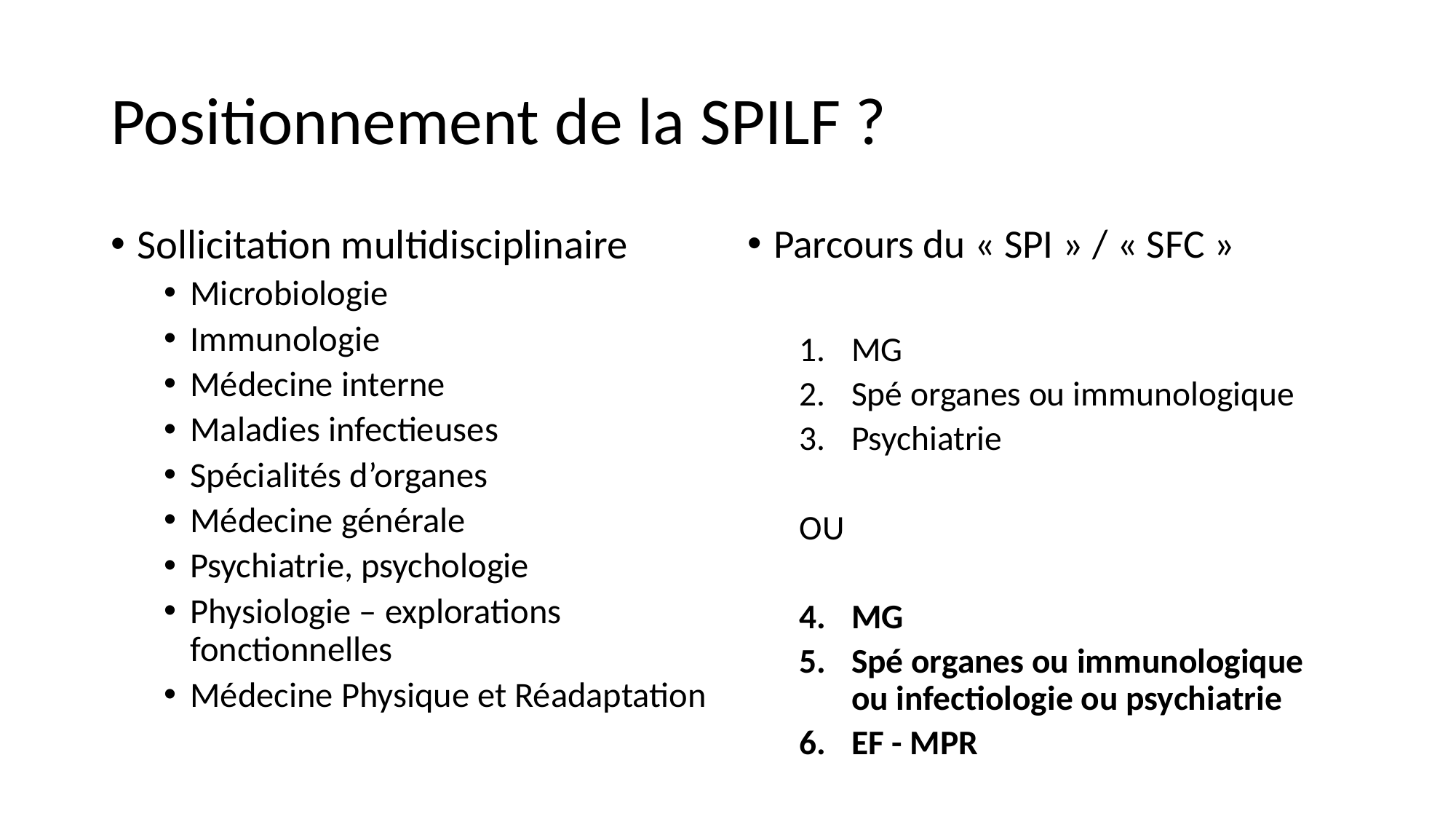

# Positionnement de la SPILF ?
Parcours du « SPI » / « SFC »

MG
Spé organes ou immunologique
Psychiatrie

OU

MG
Spé organes ou immunologique ou infectiologie ou psychiatrie
EF - MPR
Sollicitation multidisciplinaire
Microbiologie
Immunologie
Médecine interne
Maladies infectieuses
Spécialités d’organes
Médecine générale
Psychiatrie, psychologie
Physiologie – explorations fonctionnelles
Médecine Physique et Réadaptation